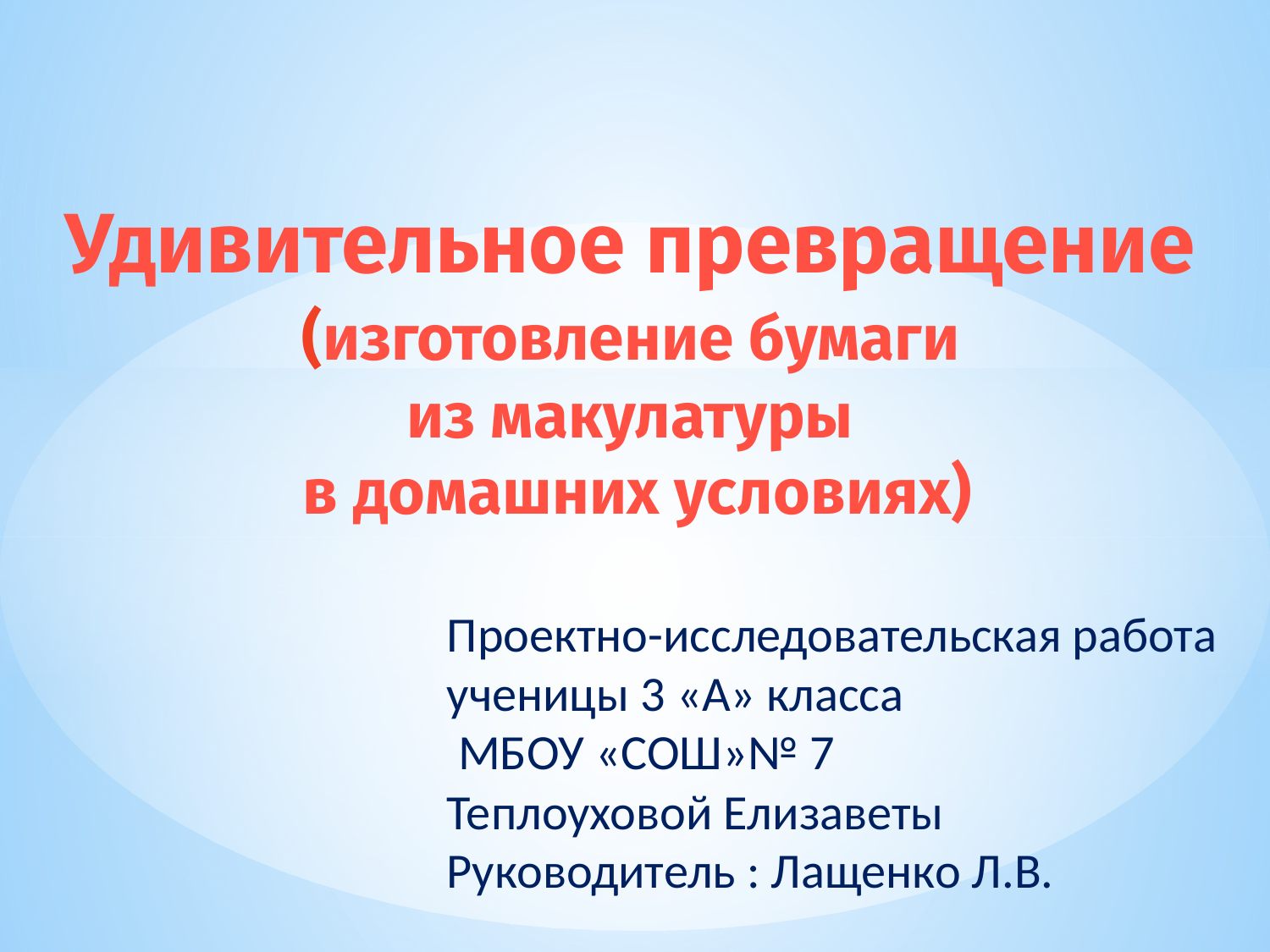

Удивительное превращение
 (изготовление бумаги
из макулатуры
 в домашних условиях)
Проектно-исследовательская работа
ученицы 3 «А» класса
 МБОУ «СОШ»№ 7
Теплоуховой Елизаветы
Руководитель : Лащенко Л.В.